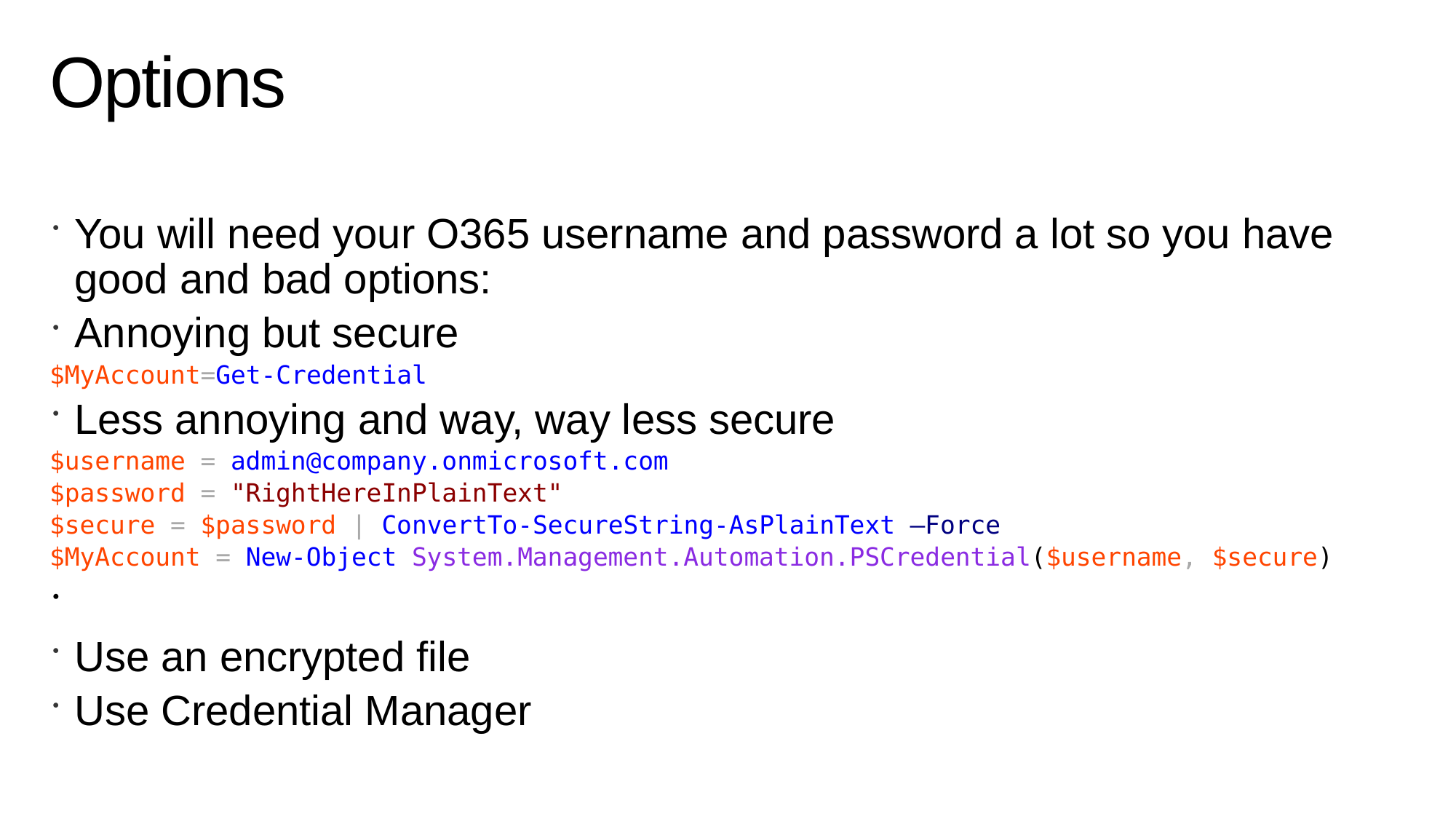

# Options

You will need your O365 username and password a lot so you have good and bad options:
Annoying but secure
$MyAccount=Get-Credential
Less annoying and way, way less secure
$username = admin@company.onmicrosoft.com
$password = "RightHereInPlainText"
$secure = $password | ConvertTo-SecureString-AsPlainText –Force
$MyAccount = New-Object System.Management.Automation.PSCredential($username, $secure)

Use an encrypted file
Use Credential Manager